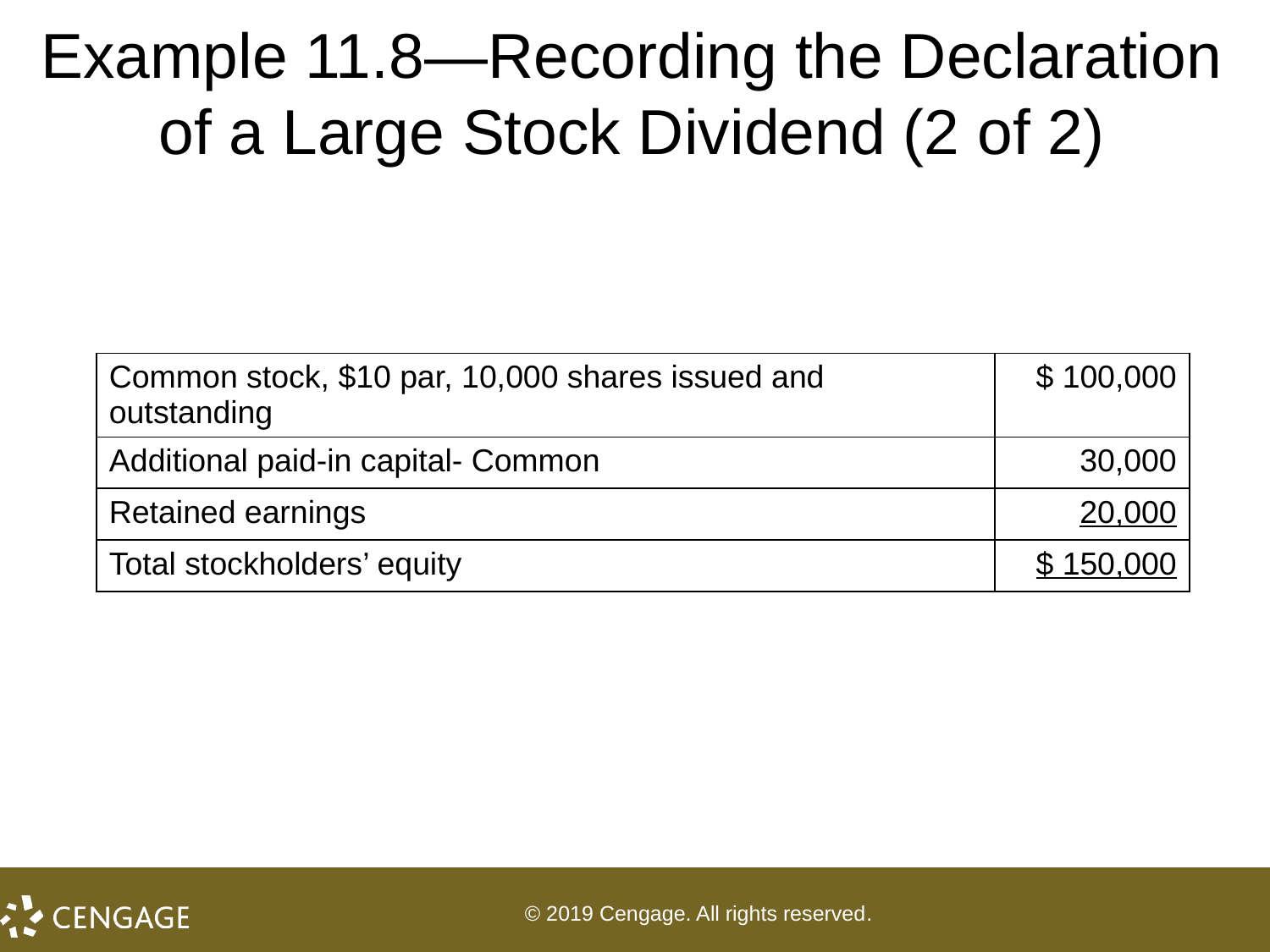

# Example 11.8—Recording the Declaration of a Large Stock Dividend (2 of 2)
| Common stock, $10 par, 10,000 shares issued and outstanding | $ 100,000 |
| --- | --- |
| Additional paid-in capital- Common | 30,000 |
| Retained earnings | 20,000 |
| Total stockholders’ equity | $ 150,000 |